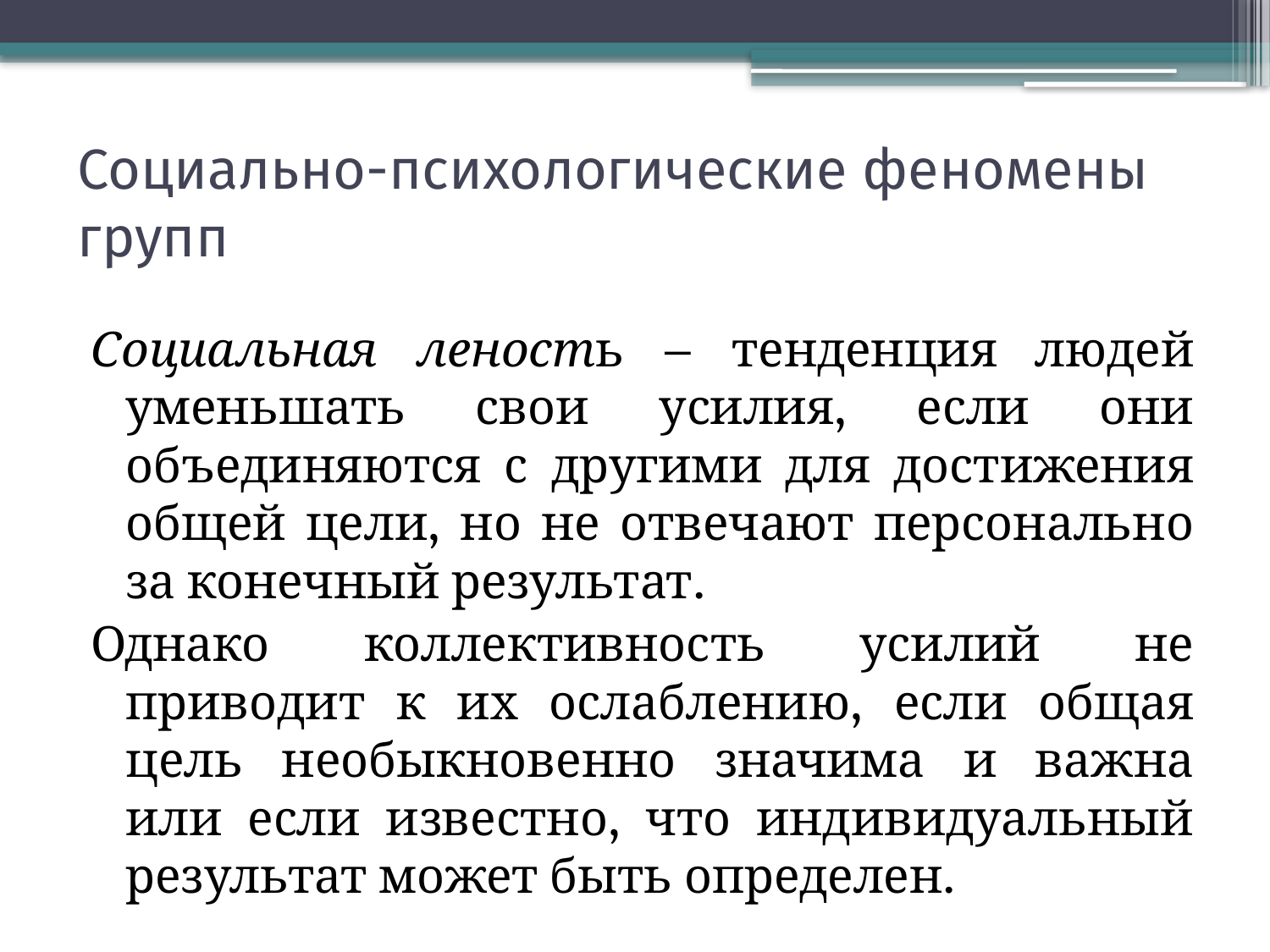

# Социально-психологические феномены групп
Социальная леность – тенденция людей уменьшать свои усилия, если они объединяются с другими для достижения общей цели, но не отвечают персонально за конечный результат.
Однако коллективность усилий не приводит к их ослаблению, если общая цель необыкновенно значима и важна или если известно, что индивидуальный результат может быть определен.